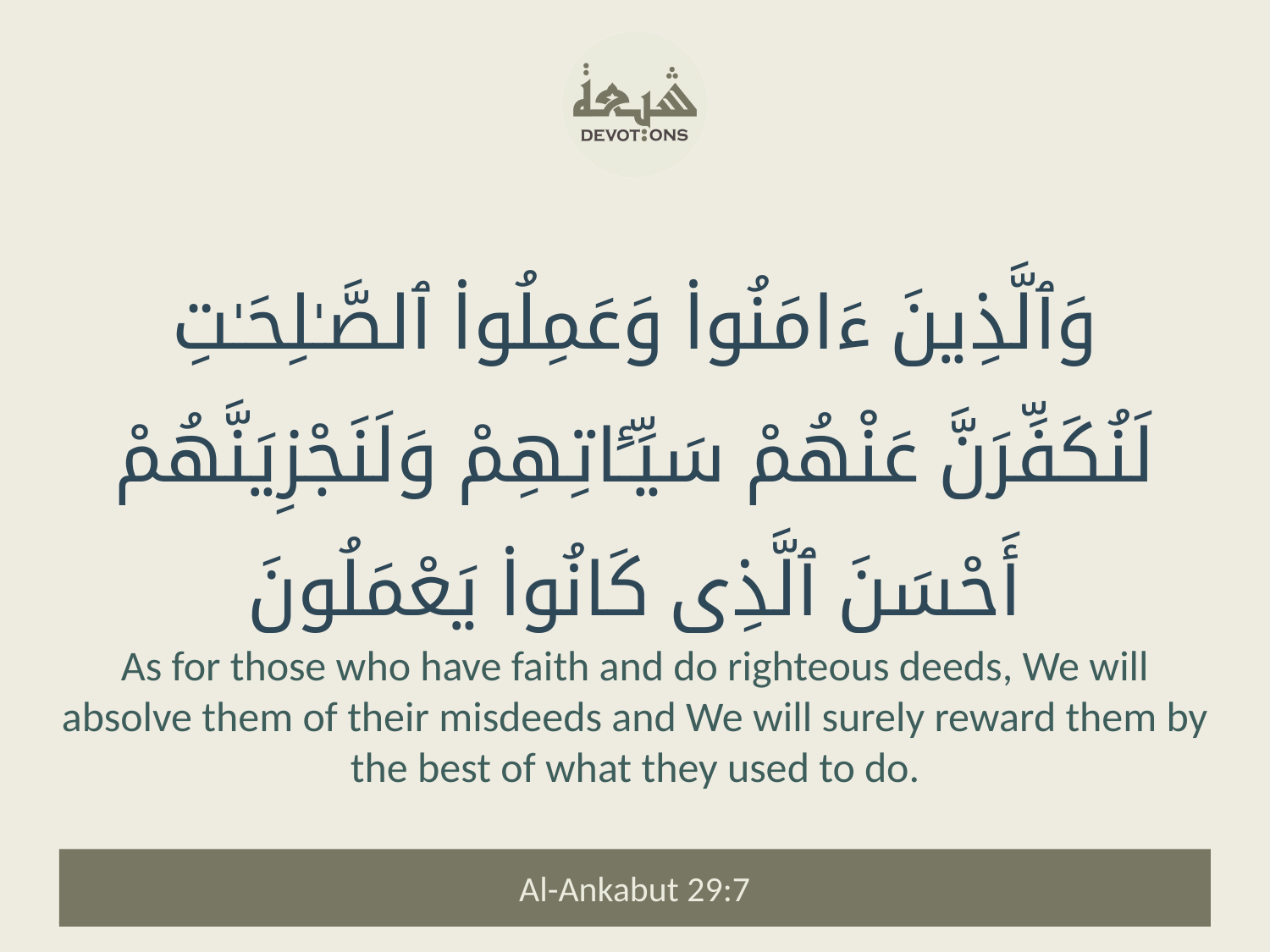

وَٱلَّذِينَ ءَامَنُوا۟ وَعَمِلُوا۟ ٱلصَّـٰلِحَـٰتِ لَنُكَفِّرَنَّ عَنْهُمْ سَيِّـَٔاتِهِمْ وَلَنَجْزِيَنَّهُمْ أَحْسَنَ ٱلَّذِى كَانُوا۟ يَعْمَلُونَ
As for those who have faith and do righteous deeds, We will absolve them of their misdeeds and We will surely reward them by the best of what they used to do.
Al-Ankabut 29:7